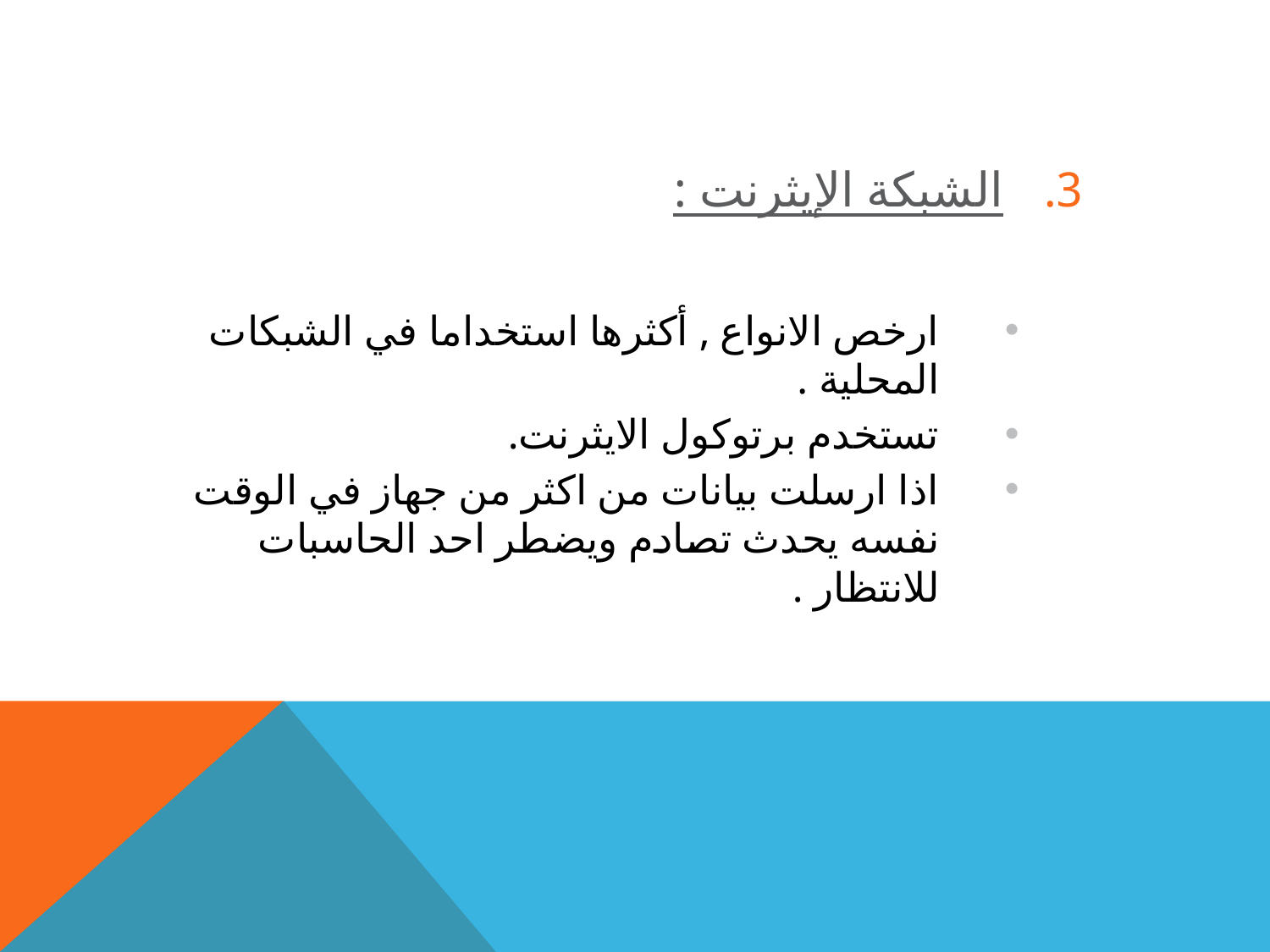

الشبكة الإيثرنت :

ارخص الانواع , أكثرها استخداما في الشبكات المحلية .
تستخدم برتوكول الايثرنت.
اذا ارسلت بيانات من اكثر من جهاز في الوقت نفسه يحدث تصادم ويضطر احد الحاسبات للانتظار .